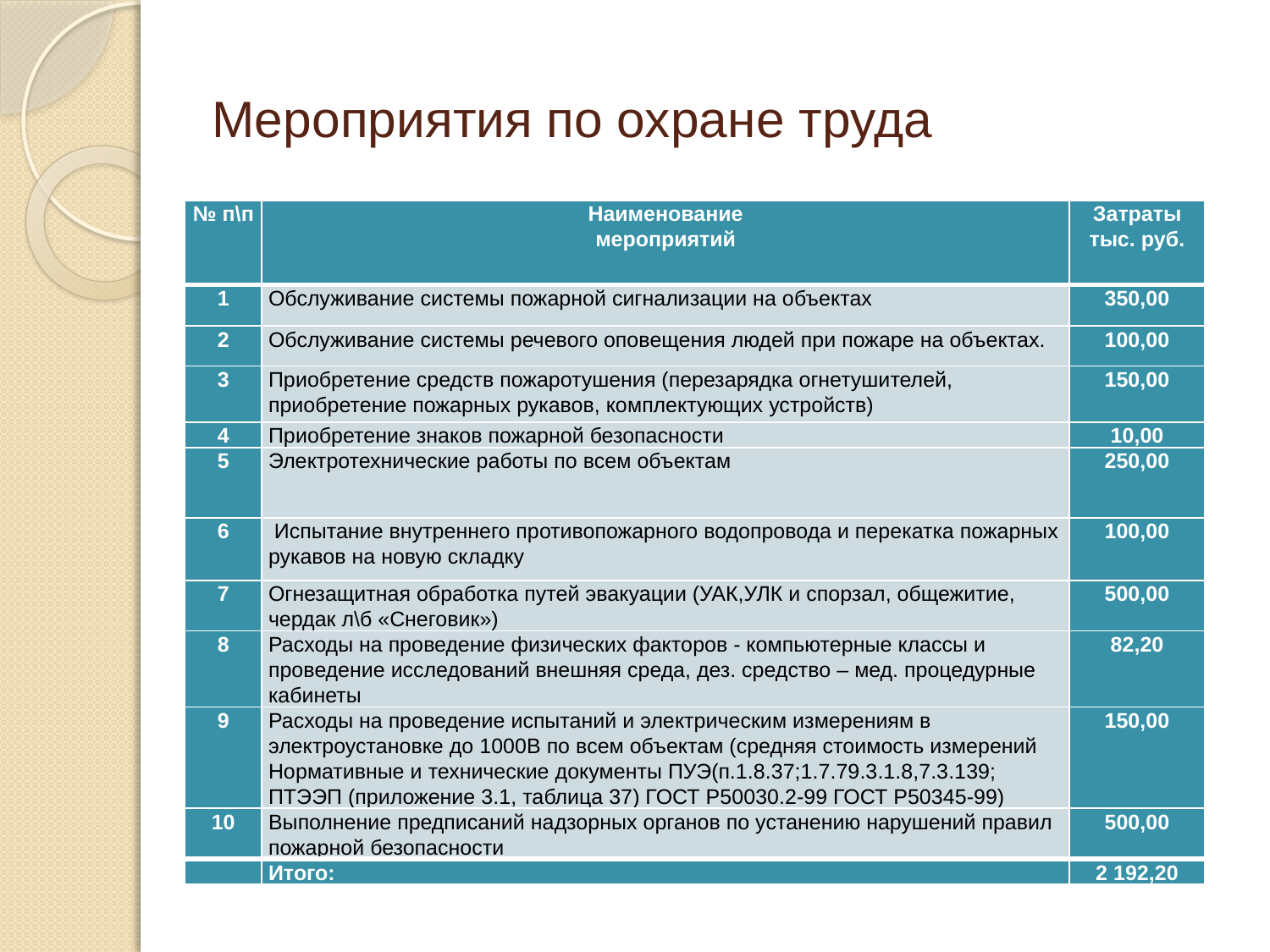

# Мероприятия по охране труда
| № п\п | Наименование мероприятий | Затраты тыс. руб. |
| --- | --- | --- |
| 1 | Обслуживание системы пожарной сигнализации на объектах | 350,00 |
| 2 | Обслуживание системы речевого оповещения людей при пожаре на объектах. | 100,00 |
| 3 | Приобретение средств пожаротушения (перезарядка огнетушителей, приобретение пожарных рукавов, комплектующих устройств) | 150,00 |
| 4 | Приобретение знаков пожарной безопасности | 10,00 |
| 5 | Электротехнические работы по всем объектам | 250,00 |
| 6 | Испытание внутреннего противопожарного водопровода и перекатка пожарных рукавов на новую складку | 100,00 |
| 7 | Огнезащитная обработка путей эвакуации (УАК,УЛК и спорзал, общежитие, чердак л\б «Снеговик») | 500,00 |
| 8 | Расходы на проведение физических факторов - компьютерные классы и проведение исследований внешняя среда, дез. средство – мед. процедурные кабинеты | 82,20 |
| 9 | Расходы на проведение испытаний и электрическим измерениям в электроустановке до 1000В по всем объектам (средняя стоимость измерений Нормативные и технические документы ПУЭ(п.1.8.37;1.7.79.3.1.8,7.3.139; ПТЭЭП (приложение 3.1, таблица 37) ГОСТ Р50030.2-99 ГОСТ Р50345-99) | 150,00 |
| 10 | Выполнение предписаний надзорных органов по устанению нарушений правил пожарной безопасности | 500,00 |
|  | Итого: | 2 192,20 |